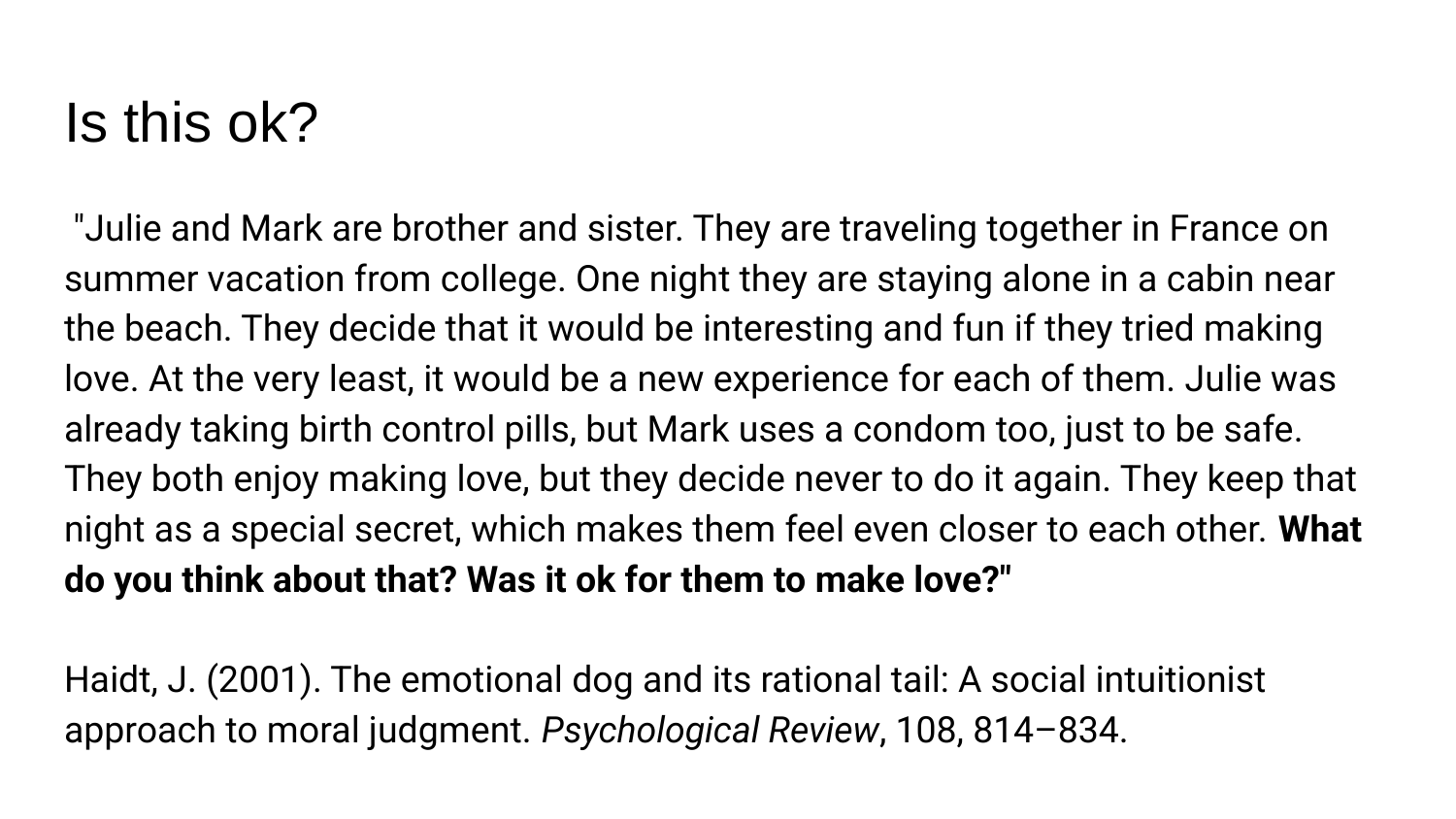

# Is this ok?
 "Julie and Mark are brother and sister. They are traveling together in France on summer vacation from college. One night they are staying alone in a cabin near the beach. They decide that it would be interesting and fun if they tried making love. At the very least, it would be a new experience for each of them. Julie was already taking birth control pills, but Mark uses a condom too, just to be safe. They both enjoy making love, but they decide never to do it again. They keep that night as a special secret, which makes them feel even closer to each other. What do you think about that? Was it ok for them to make love?"
Haidt, J. (2001). The emotional dog and its rational tail: A social intuitionist approach to moral judgment. Psychological Review, 108, 814–834.